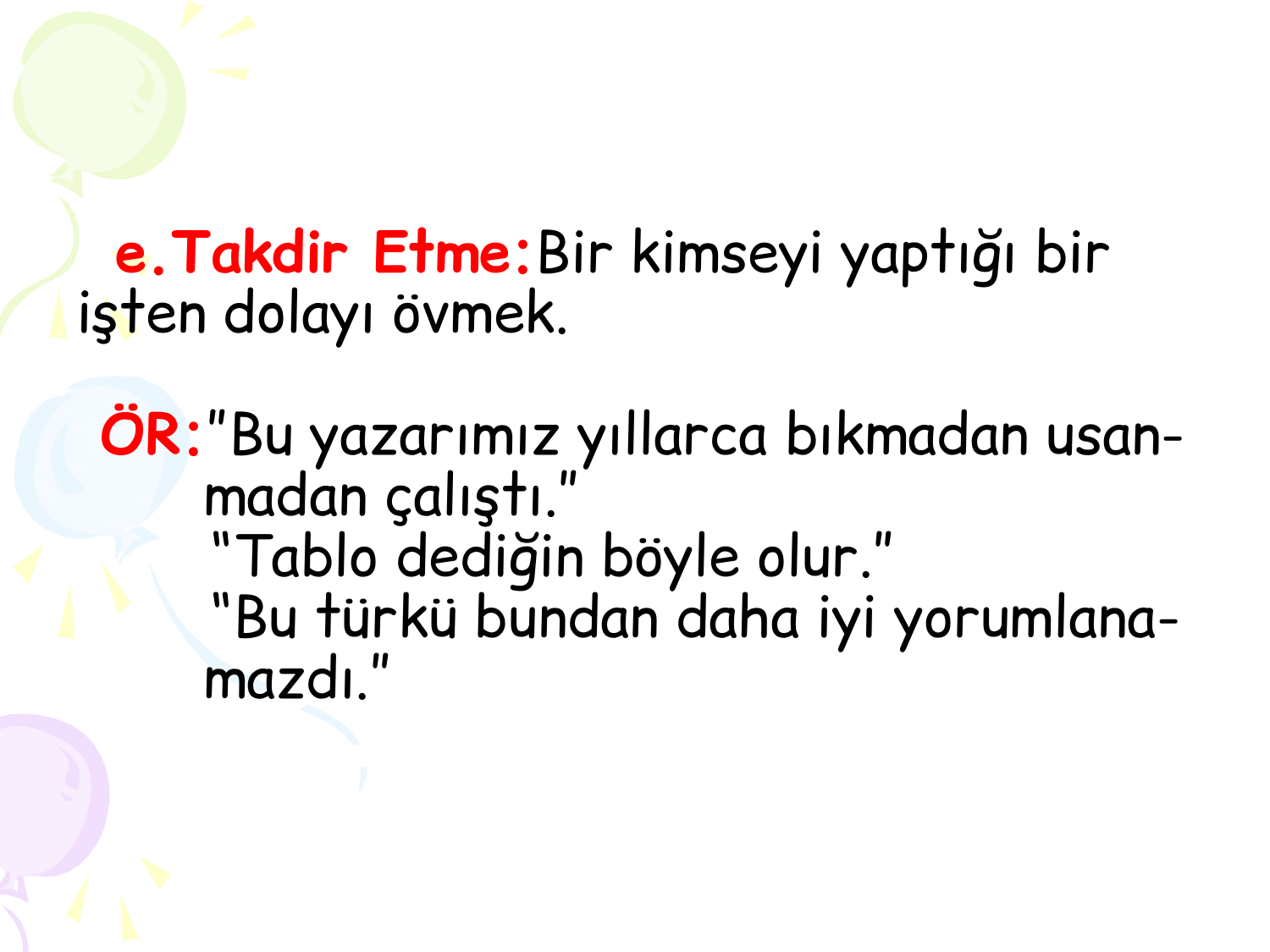

# e.Takdir Etme:Bir kimseyi yaptığı bir işten dolayı övmek. ÖR:”Bu yazarımız yıllarca bıkmadan usan-    	madan çalıştı.” “Tablo dediğin böyle olur.” “Bu türkü bundan daha iyi yorumlana-  	mazdı.”